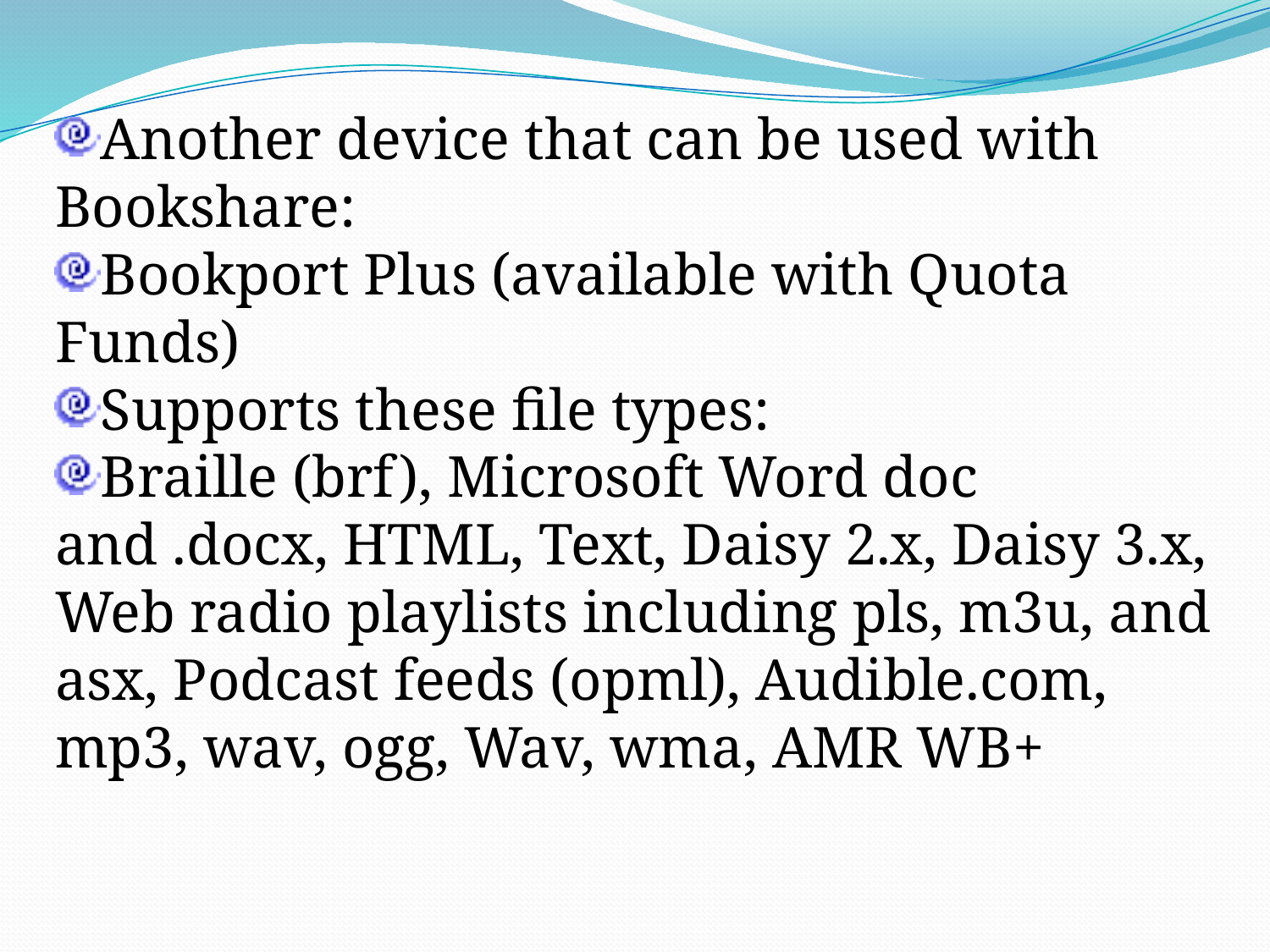

Another device that can be used with Bookshare:
Bookport Plus (available with Quota Funds)
Supports these file types:
Braille (brf), Microsoft Word doc and .docx, HTML, Text, Daisy 2.x, Daisy 3.x, Web radio playlists including pls, m3u, and asx, Podcast feeds (opml), Audible.com, mp3, wav, ogg, Wav, wma, AMR WB+